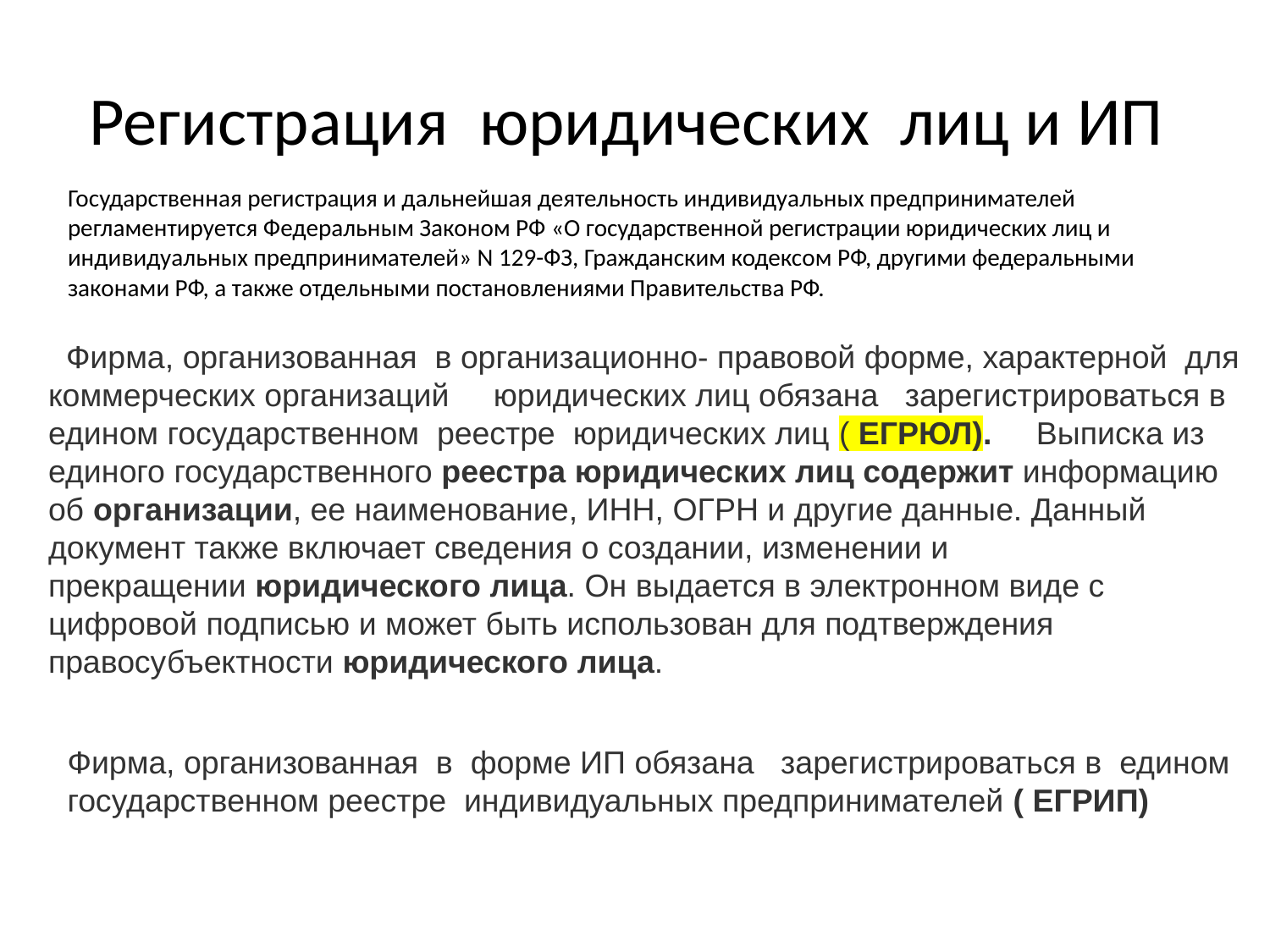

# Регистрация  юридических  лиц и ИП
Государственная регистрация и дальнейшая деятельность индивидуальных предпринимателей регламентируется Федеральным Законом РФ «О государственной регистрации юридических лиц и индивидуальных предпринимателей» N 129-ФЗ, Гражданским кодексом РФ, другими федеральными законами РФ, а также отдельными постановлениями Правительства РФ.

  Фирма, организованная  в организационно- правовой форме, характерной  для  коммерческих организаций     юридических лиц обязана   зарегистрироваться в  едином государственном  реестре  юридических лиц ( ЕГРЮЛ).     Выписка из единого государственного реестра юридических лиц содержит информацию об организации, ее наименование, ИНН, ОГРН и другие данные. Данный документ также включает сведения о создании, изменении и прекращении юридического лица. Он выдается в электронном виде с цифровой подписью и может быть использован для подтверждения правосубъектности юридического лица.
Фирма, организованная  в  форме ИП обязана   зарегистрироваться в  едином государственном реестре  индивидуальных предпринимателей ( ЕГРИП)